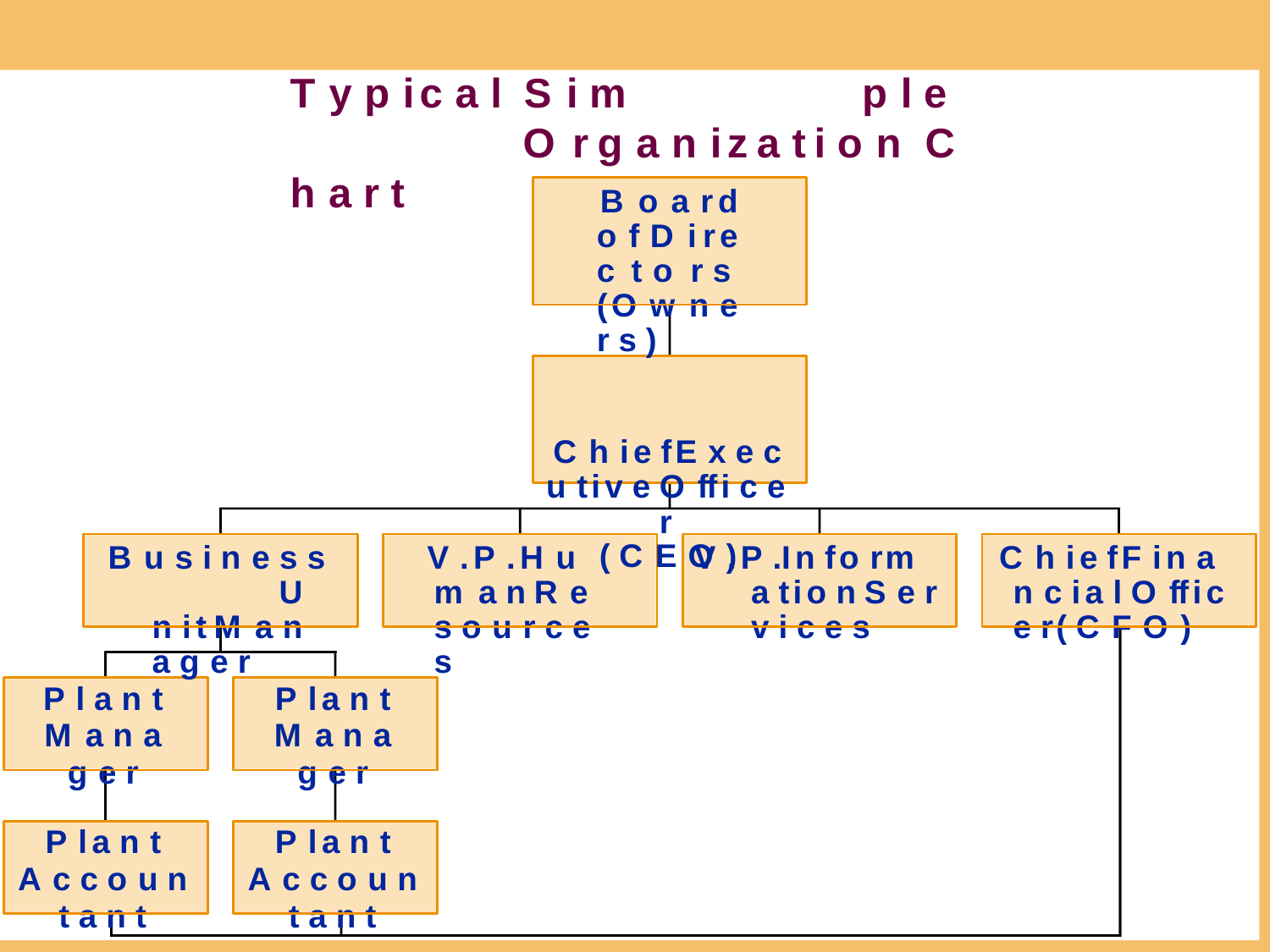

# T y p i c a l   S i m	p l e	O r   g a n i z                   a t  i o n	C h a r t

B o a r d o f  D i r e c t o r s  ( O w n e r s )

C h i e f E x e c u t i v e  O f f i c e r
( C E O )

B u s i n e s s	U n i t  M a n a g e r
V . P . H u m a n  R e s o u r c e s
V . P . I n f o r m a t i o n  S e r v i c e s
C h i e f F i n a n c i a l  O f f i c e r ( C F O )

P l a n t
M a n a g e r
P l a n t
M a n a g e r
P l a n t
A c c o u n t a n t
P l a n t
A c c o u n t a n t
McGraw-Hill/Irwin	© The McGraw-Hill Companies, Inc., 2002